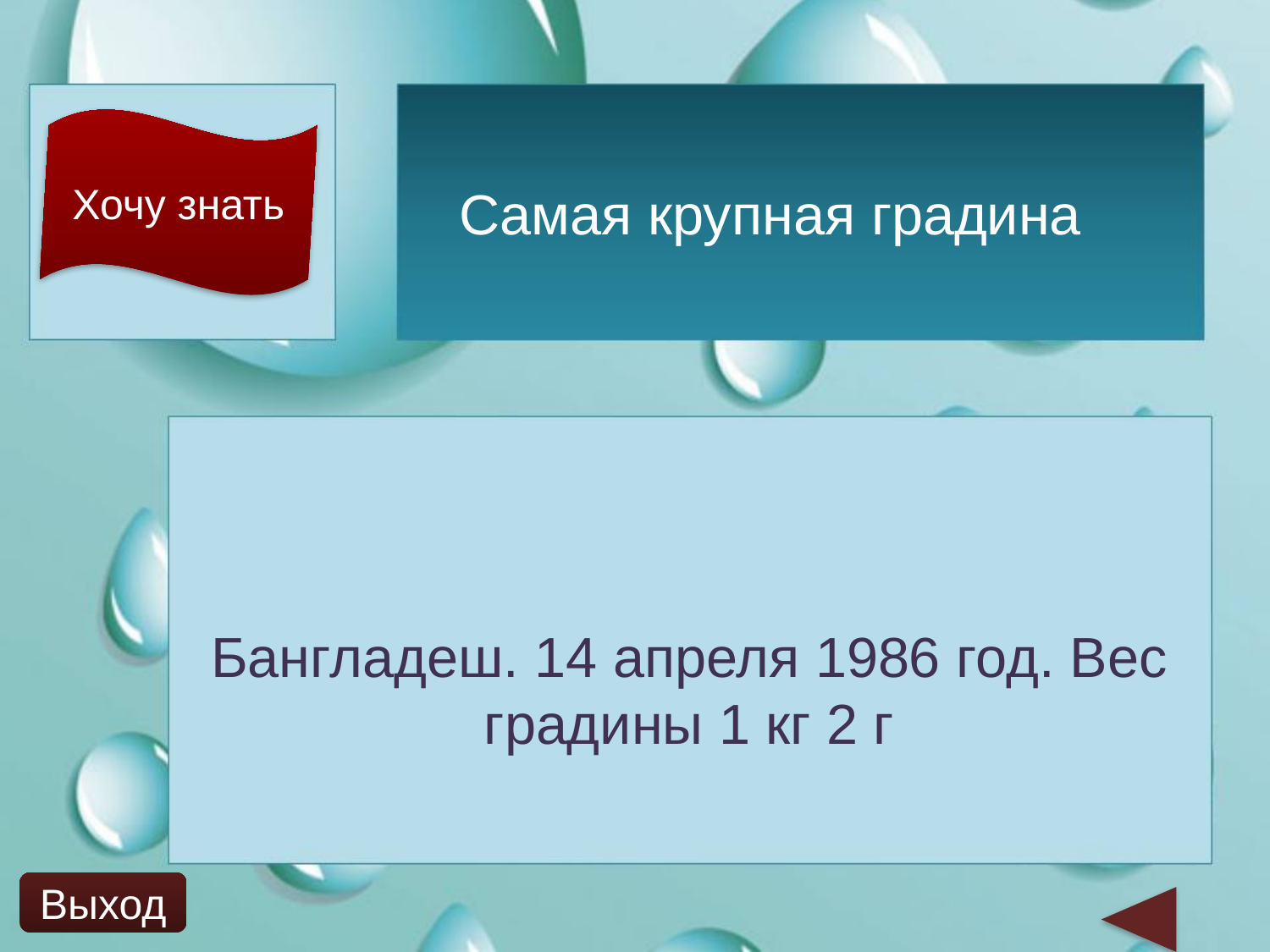

Хочу знать
Самая крупная градина
Бангладеш. 14 апреля 1986 год. Вес градины 1 кг 2 г
Выход